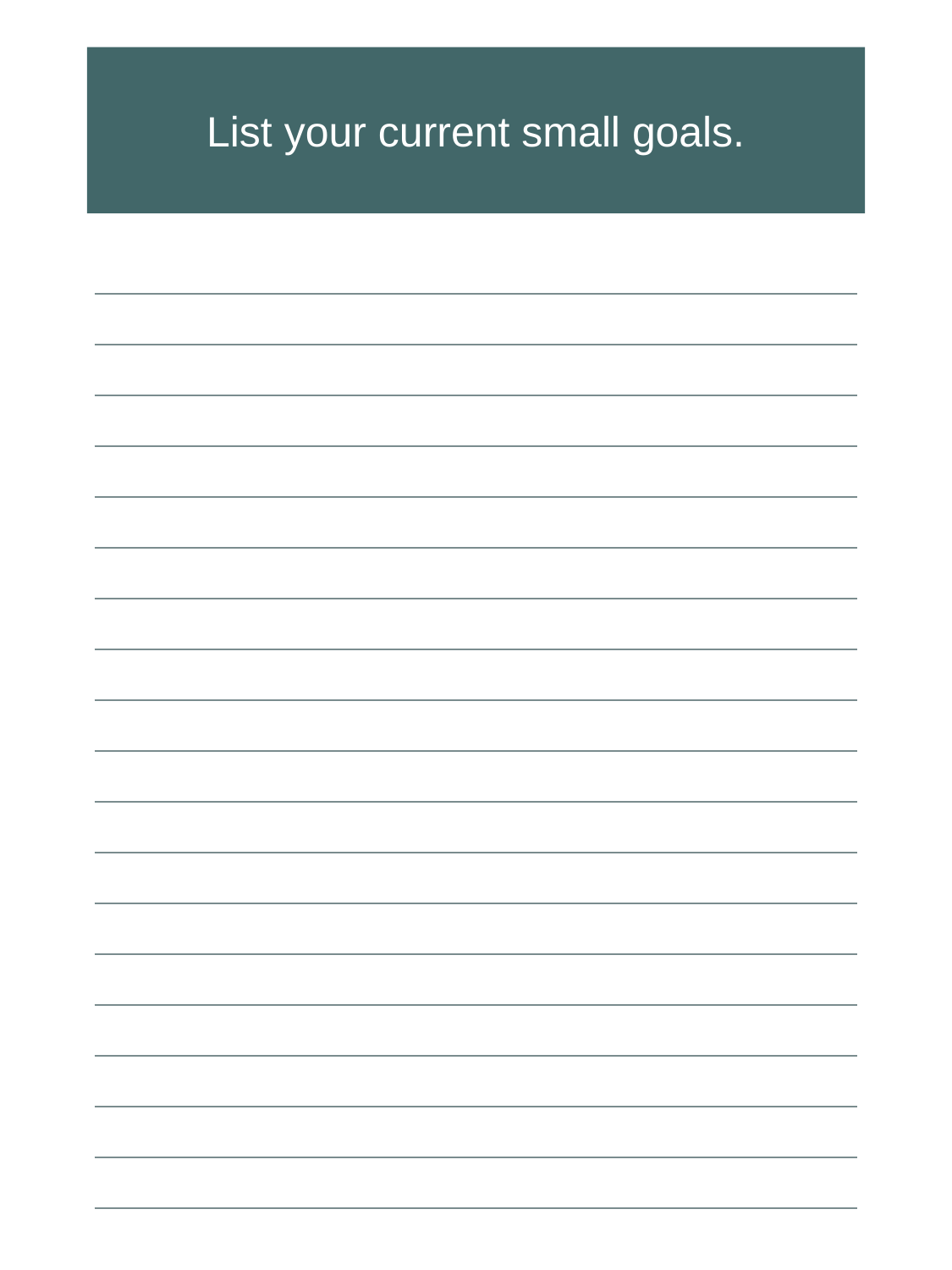

List your current small goals.
|  |
| --- |
|  |
|  |
|  |
|  |
|  |
|  |
|  |
|  |
|  |
|  |
|  |
|  |
|  |
|  |
|  |
|  |
|  |